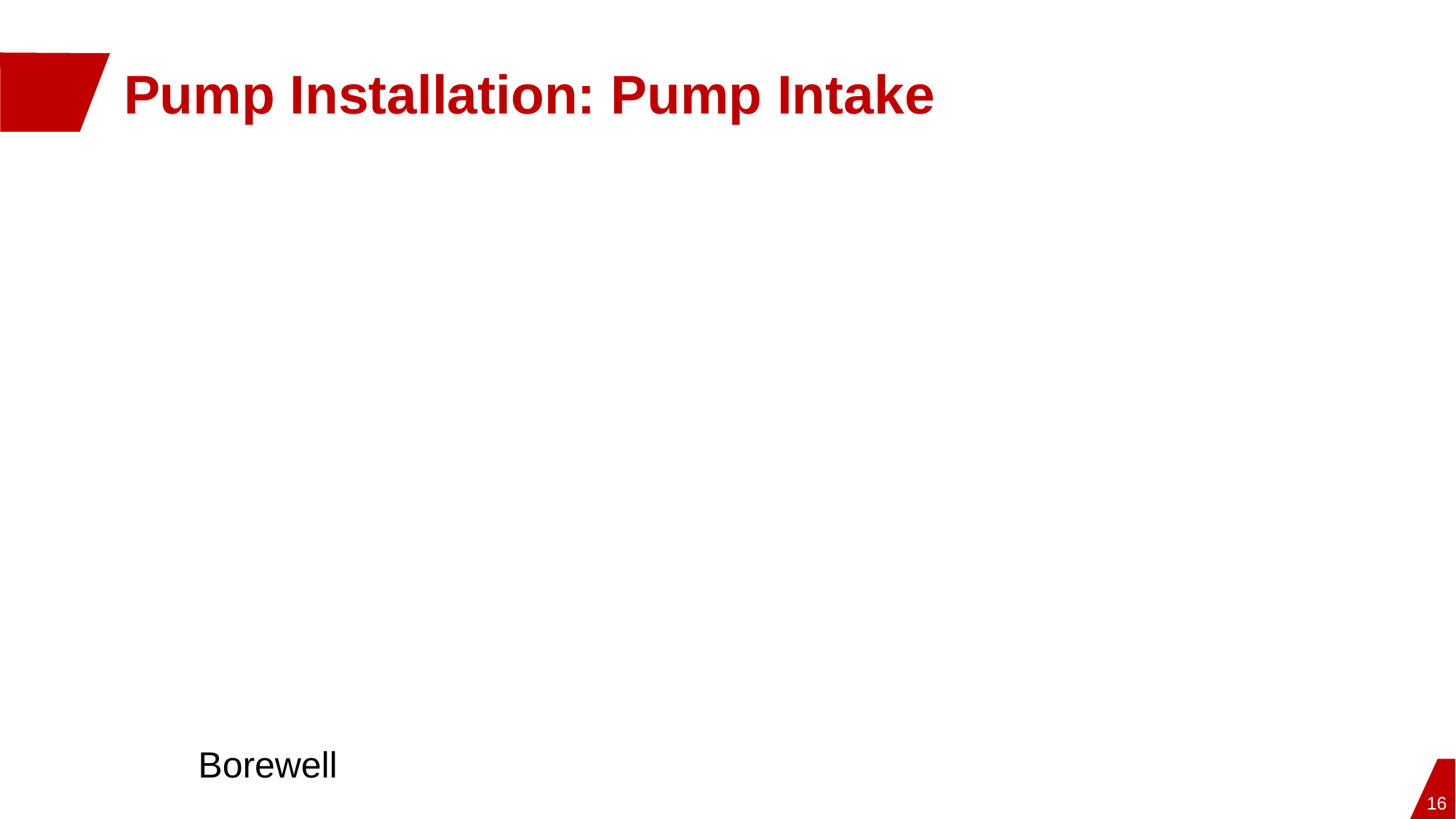

# Pump Installation: Pump Intake
Borewell
16